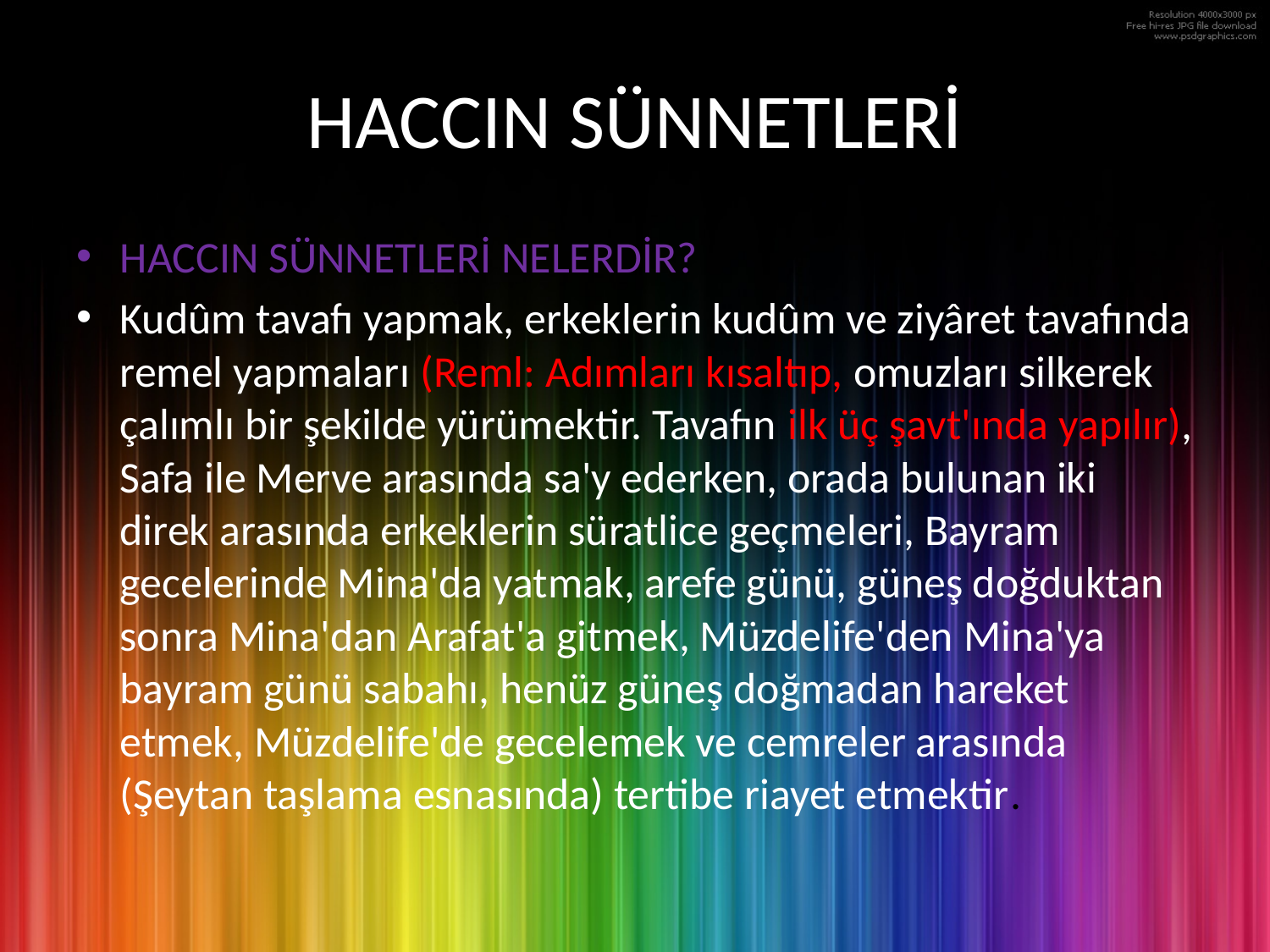

# HACCIN SÜNNETLERİ
HACCIN SÜNNETLERİ NELERDİR?
Kudûm tavafı yapmak, erkeklerin kudûm ve ziyâret tavafında remel yapmaları (Reml: Adımları kısaltıp, omuzları silkerek çalımlı bir şekilde yürümektir. Tavafın ilk üç şavt'ında yapılır), Safa ile Merve arasında sa'y ederken, orada bulunan iki direk arasında erkeklerin süratlice geçmeleri, Bayram gecelerinde Mina'da yatmak, arefe günü, güneş doğduktan sonra Mina'dan Arafat'a gitmek, Müzdelife'den Mina'ya bayram günü sabahı, henüz güneş doğmadan hareket etmek, Müzdelife'de gecelemek ve cemreler arasında (Şeytan taşlama esnasında) tertibe riayet etmektir.